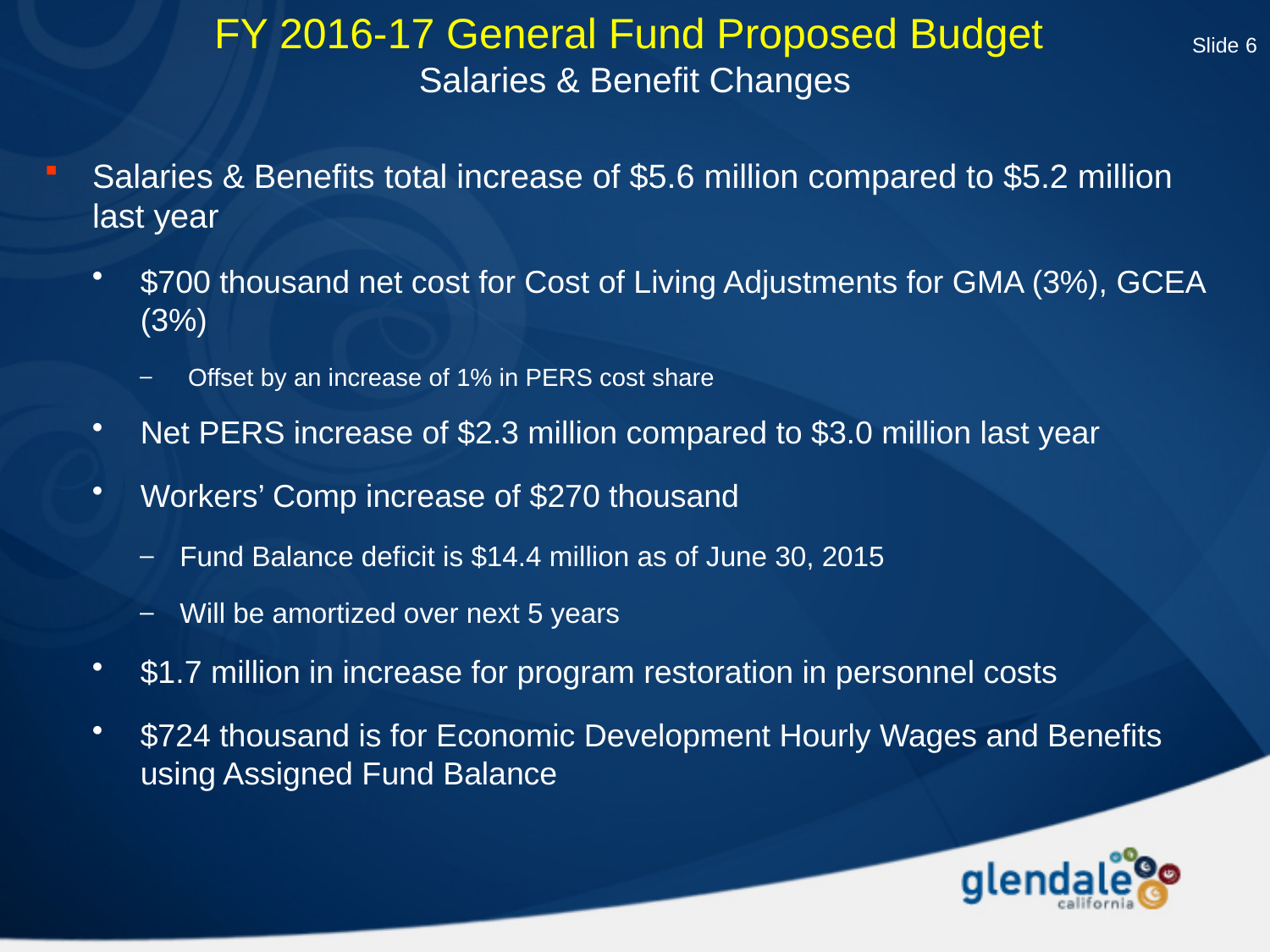

Slide 6
FY 2016-17 General Fund Proposed Budget
Salaries & Benefit Changes
Salaries & Benefits total increase of $5.6 million compared to $5.2 million last year
$700 thousand net cost for Cost of Living Adjustments for GMA (3%), GCEA (3%)
Offset by an increase of 1% in PERS cost share
Net PERS increase of $2.3 million compared to $3.0 million last year
Workers’ Comp increase of $270 thousand
Fund Balance deficit is $14.4 million as of June 30, 2015
Will be amortized over next 5 years
$1.7 million in increase for program restoration in personnel costs
$724 thousand is for Economic Development Hourly Wages and Benefits using Assigned Fund Balance